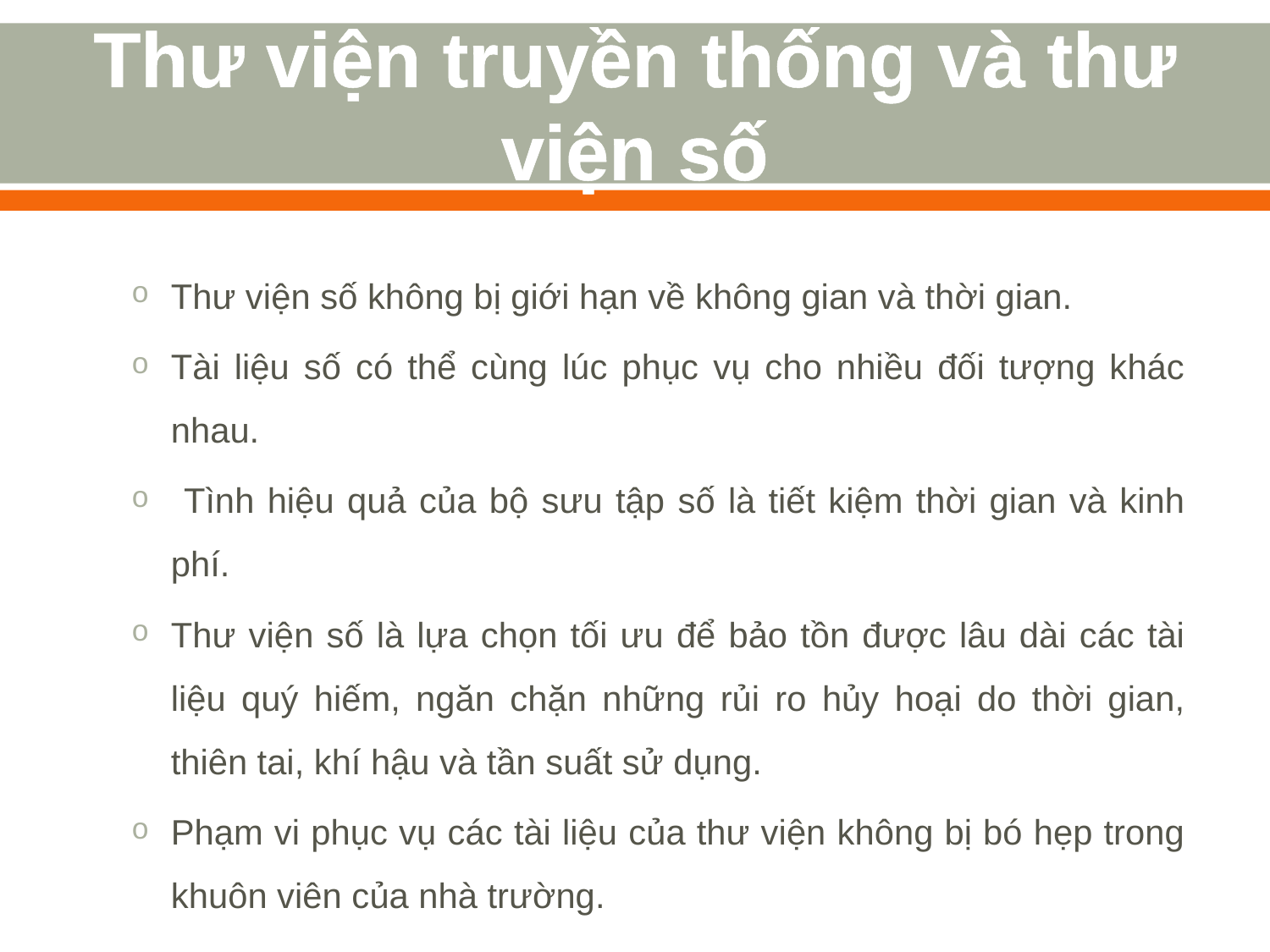

# Thư viện truyền thống và thư viện số
Thư viện số không bị giới hạn về không gian và thời gian.
Tài liệu số có thể cùng lúc phục vụ cho nhiều đối tượng khác nhau.
 Tình hiệu quả của bộ sưu tập số là tiết kiệm thời gian và kinh phí.
Thư viện số là lựa chọn tối ưu để bảo tồn được lâu dài các tài liệu quý hiếm, ngăn chặn những rủi ro hủy hoại do thời gian, thiên tai, khí hậu và tần suất sử dụng.
Phạm vi phục vụ các tài liệu của thư viện không bị bó hẹp trong khuôn viên của nhà trường.